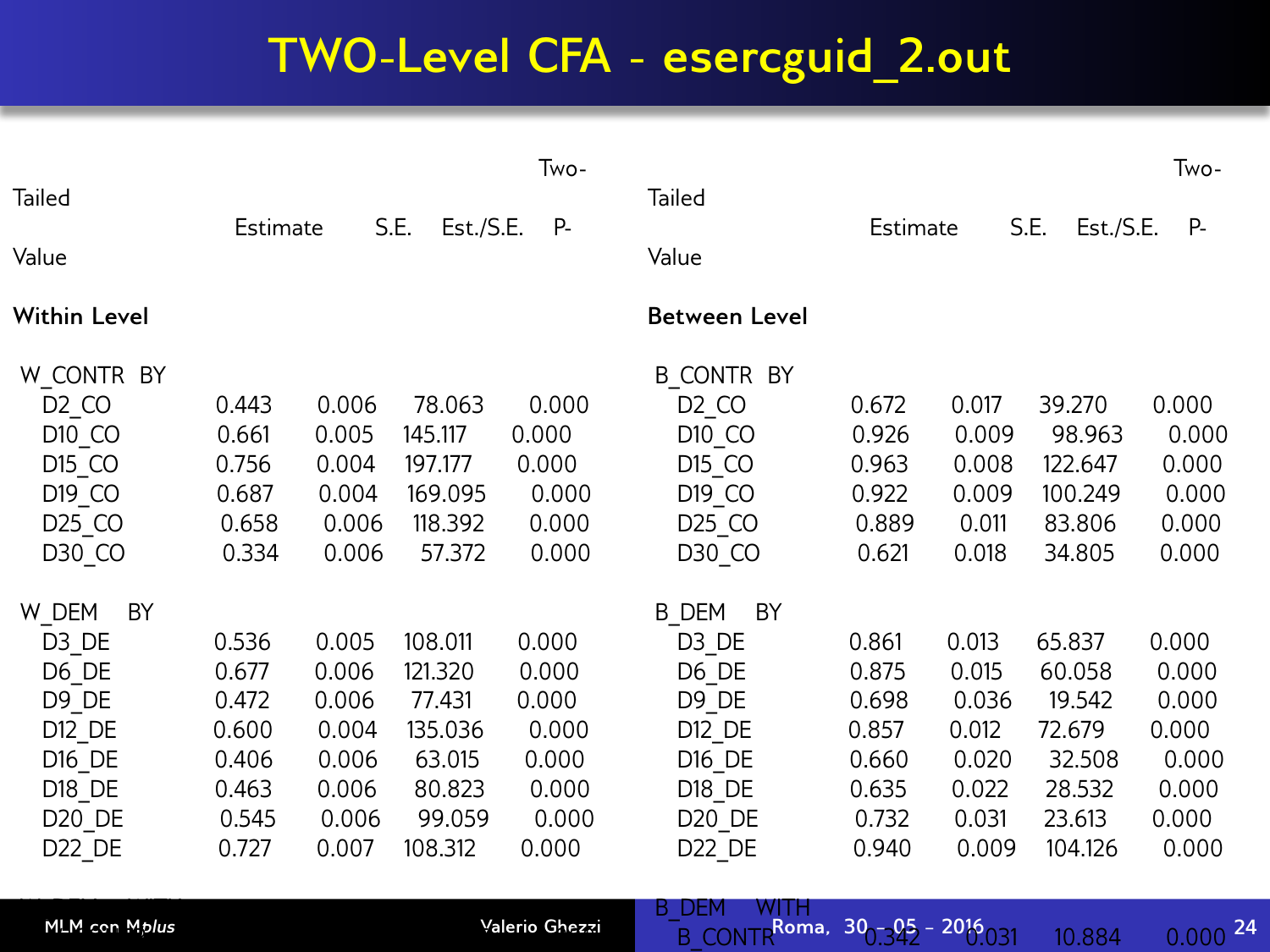

# TWO-Level CFA - esercguid_2.out

                                                                       Two-Tailed
                              Estimate       S.E.    Est./S.E.    P-Value

Within Level

 W_CONTR  BY
    D2_CO              0.443      0.006     78.063      0.000
    D10_CO             0.661      0.005    145.117      0.000
    D15_CO             0.756      0.004    197.177      0.000
    D19_CO             0.687      0.004    169.095      0.000
    D25_CO             0.658      0.006    118.392      0.000
    D30_CO             0.334      0.006     57.372      0.000

 W_DEM    BY
    D3_DE              0.536      0.005    108.011      0.000
    D6_DE              0.677      0.006    121.320      0.000
    D9_DE              0.472      0.006     77.431      0.000
    D12_DE             0.600      0.004    135.036      0.000
    D16_DE             0.406      0.006     63.015      0.000
    D18_DE             0.463      0.006     80.823      0.000
    D20_DE             0.545      0.006     99.059      0.000
    D22_DE             0.727      0.007    108.312      0.000

 W_DEM    WITH
    W_CONTR            0.355      0.012     29.185      0.000

                                                                       Two-Tailed
                              Estimate       S.E.    Est./S.E.    P-Value

Between Level

 B_CONTR  BY
    D2_CO              0.672      0.017     39.270      0.000
    D10_CO             0.926      0.009     98.963      0.000
    D15_CO             0.963      0.008    122.647      0.000
    D19_CO             0.922      0.009    100.249      0.000
    D25_CO             0.889      0.011     83.806      0.000
    D30_CO             0.621      0.018     34.805      0.000

 B_DEM    BY
    D3_DE              0.861      0.013     65.837      0.000
    D6_DE              0.875      0.015     60.058      0.000
    D9_DE              0.698      0.036     19.542      0.000
    D12_DE             0.857      0.012     72.679      0.000
    D16_DE             0.660      0.020     32.508      0.000
    D18_DE             0.635      0.022     28.532      0.000
    D20_DE             0.732      0.031     23.613      0.000
    D22_DE             0.940      0.009    104.126      0.000

 B_DEM    WITH
    B_CONTR            0.342      0.031     10.884      0.000
  MLM con Mplus                                                  Valerio Ghezzi
Roma,  30 – 05 – 2016
24